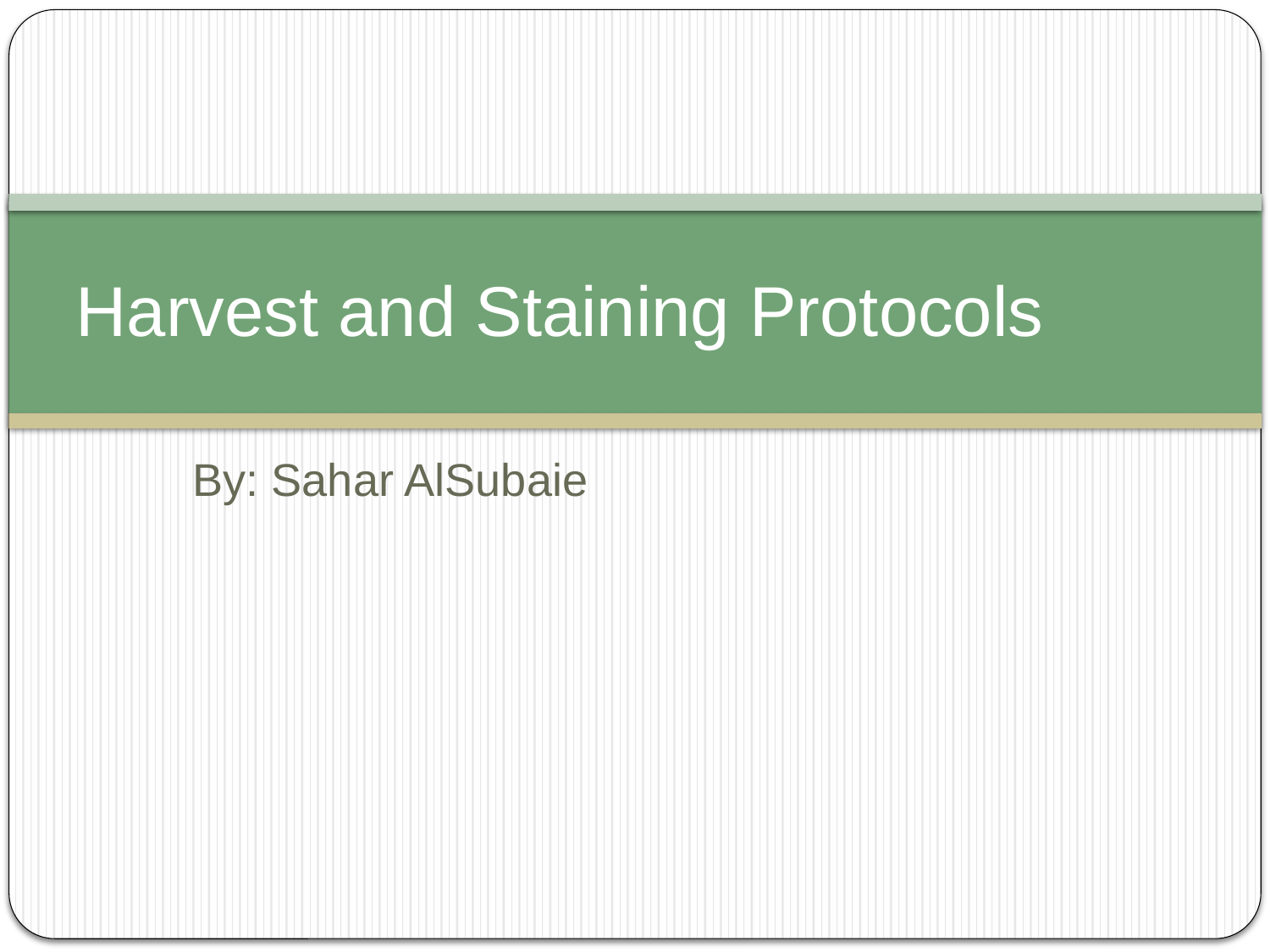

# Harvest and Staining Protocols
By: Sahar AlSubaie